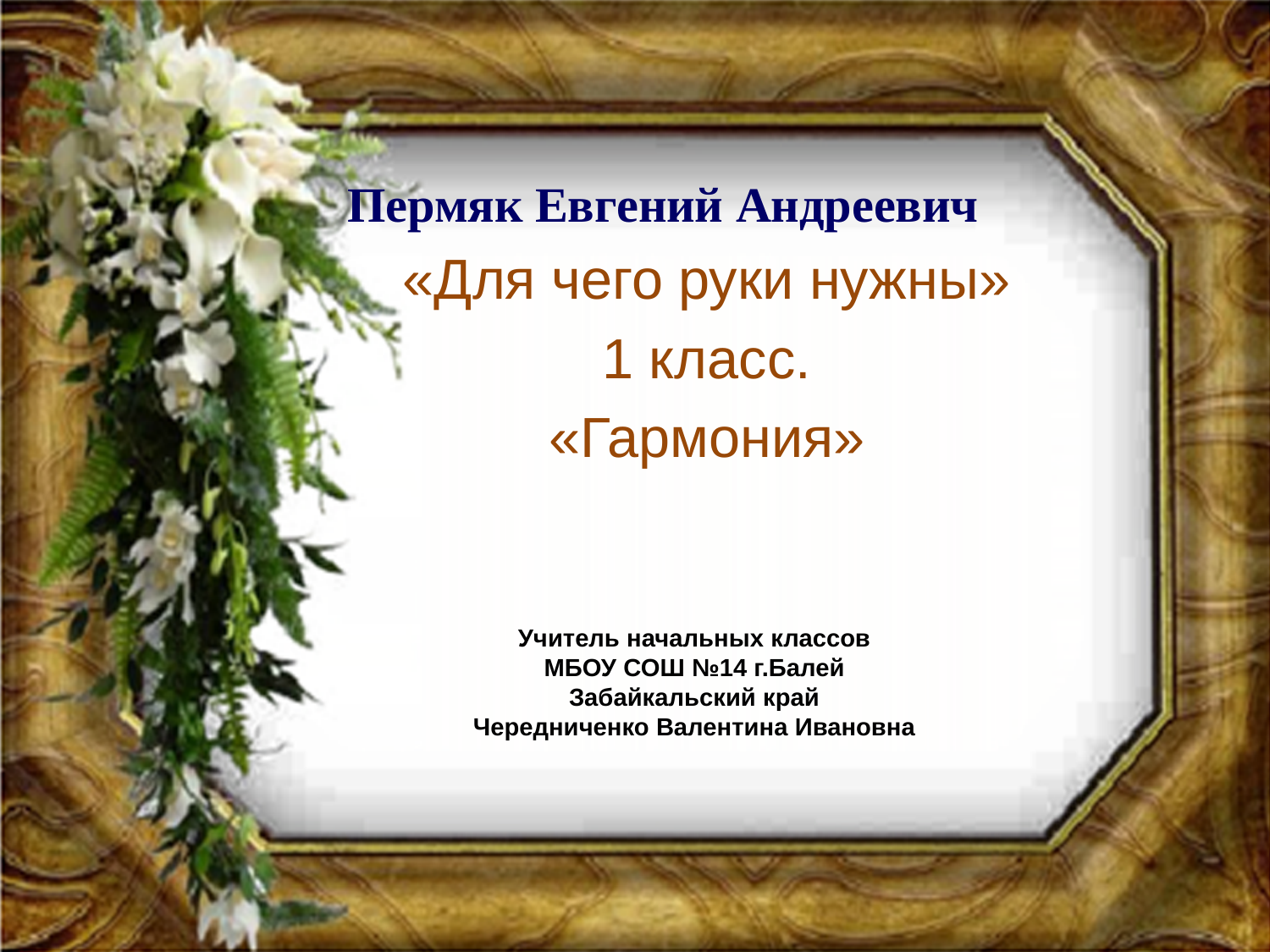

Пермяк Евгений Андреевич
«Для чего руки нужны»
1 класс.
«Гармония»
#
Учитель начальных классов
МБОУ СОШ №14 г.Балей
Забайкальский край
Чередниченко Валентина Ивановна